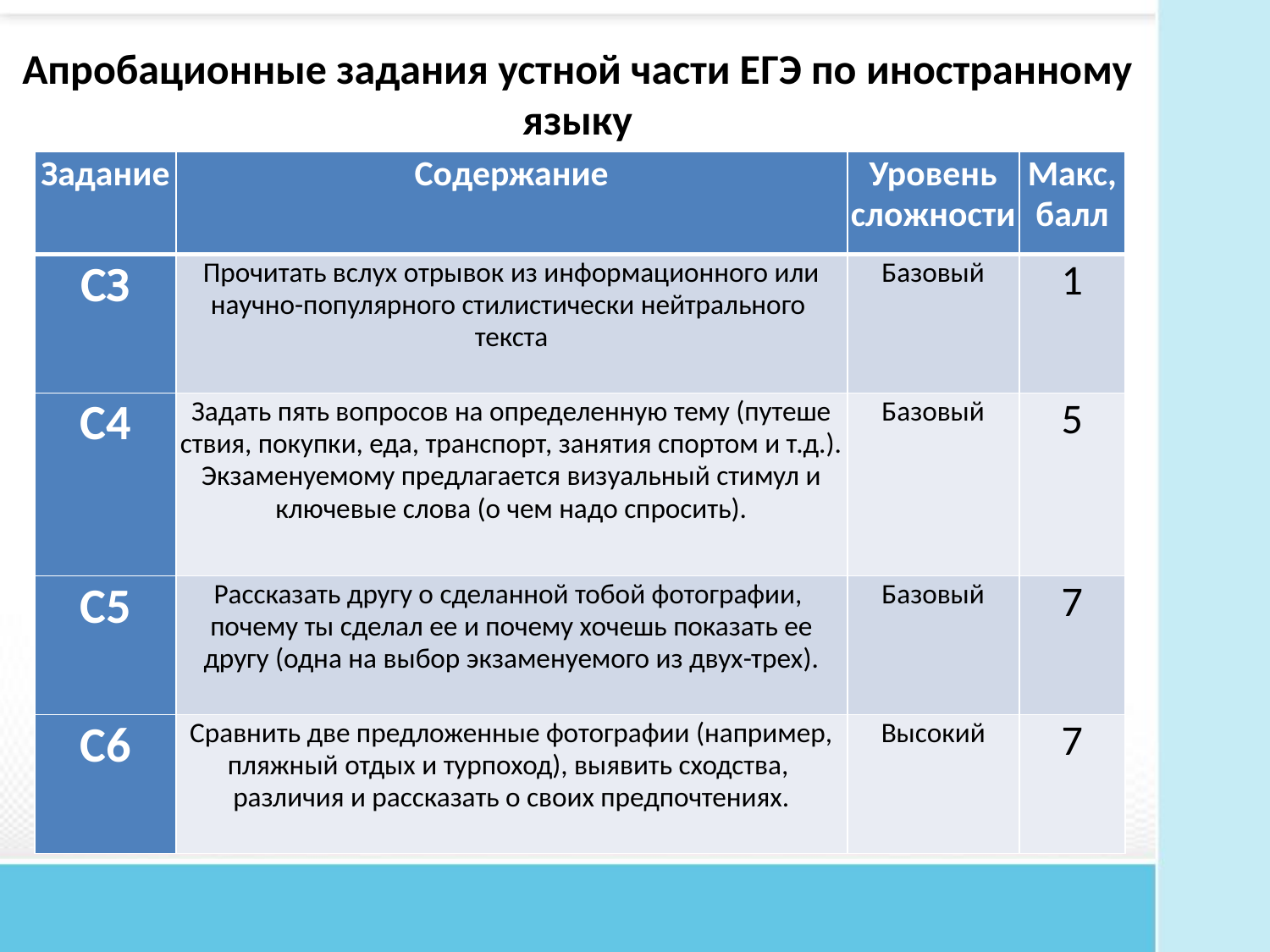

Апробационные задания устной части ЕГЭ по иностранному языку
| Задание | Содержание | Уровень сложности | Макс, балл |
| --- | --- | --- | --- |
| СЗ | Прочитать вслух отрывок из информационного или научно-популярного стилистически нейтрального тек­ста | Базовый | 1 |
| С4 | Задать пять вопросов на определенную тему (путеше­ствия, покупки, еда, транспорт, занятия спортом и т.д.). Экзаменуемому предлагается визуальный стимул и ключевые слова (о чем надо спросить). | Базовый | 5 |
| С5 | Рассказать другу о сделанной тобой фотографии, поче­му ты сделал ее и почему хочешь показать ее другу (одна на выбор экзаменуемого из двух-трех). | Базовый | 7 |
| С6 | Сравнить две предложенные фотографии (например, пляжный отдых и турпоход), выявить сходства, разли­чия и рассказать о своих предпочтениях. | Высокий | 7 |
#